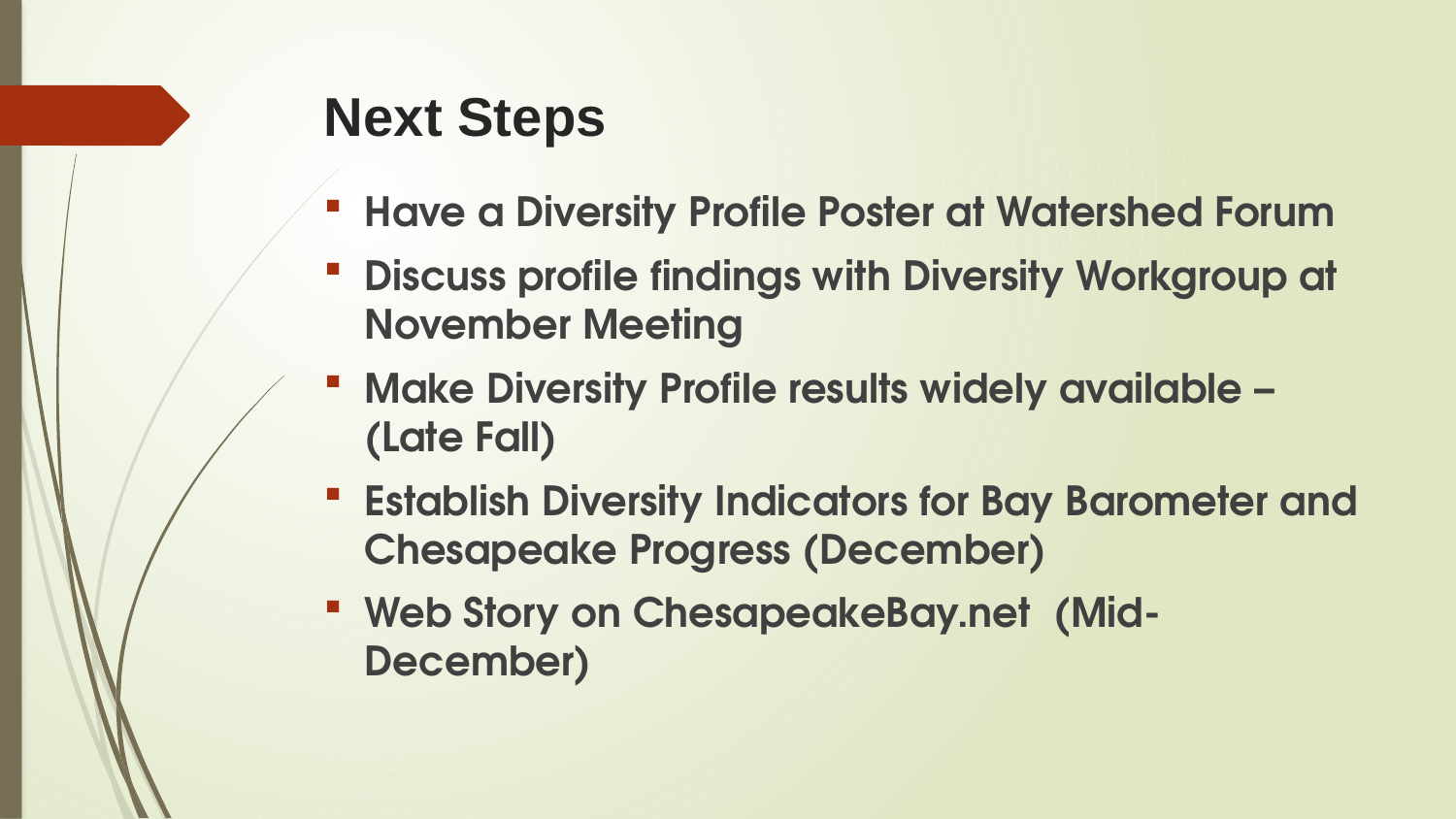

# Next Steps
Have a Diversity Profile Poster at Watershed Forum
Discuss profile findings with Diversity Workgroup at November Meeting
Make Diversity Profile results widely available – (Late Fall)
Establish Diversity Indicators for Bay Barometer and Chesapeake Progress (December)
Web Story on ChesapeakeBay.net  (Mid-December)